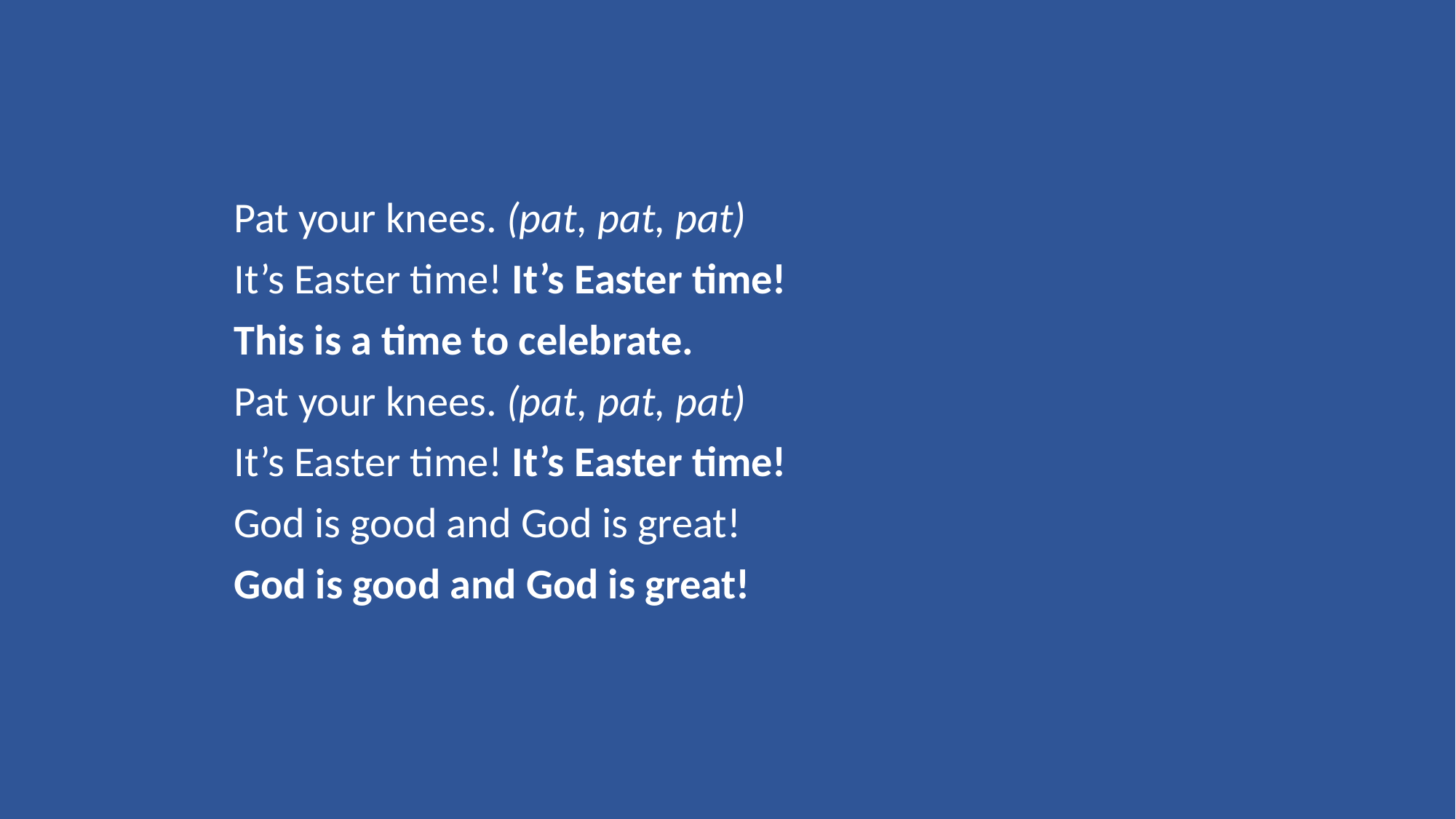

Pat your knees. (pat, pat, pat)
It’s Easter time! It’s Easter time!
This is a time to celebrate.
Pat your knees. (pat, pat, pat)
It’s Easter time! It’s Easter time!
God is good and God is great!
God is good and God is great!